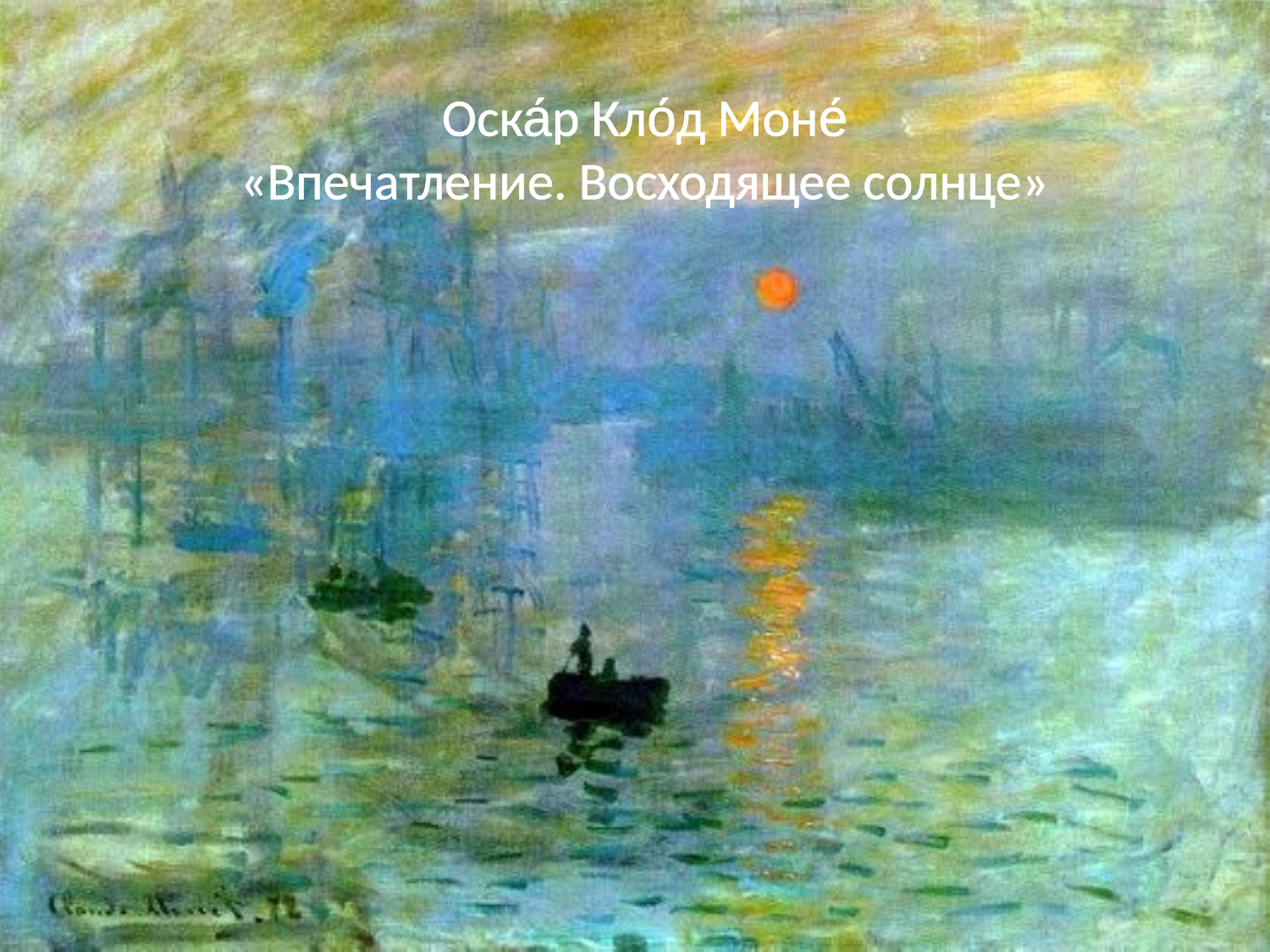

# Оска́р Кло́д Моне́ «Впечатление. Восходящее солнце»